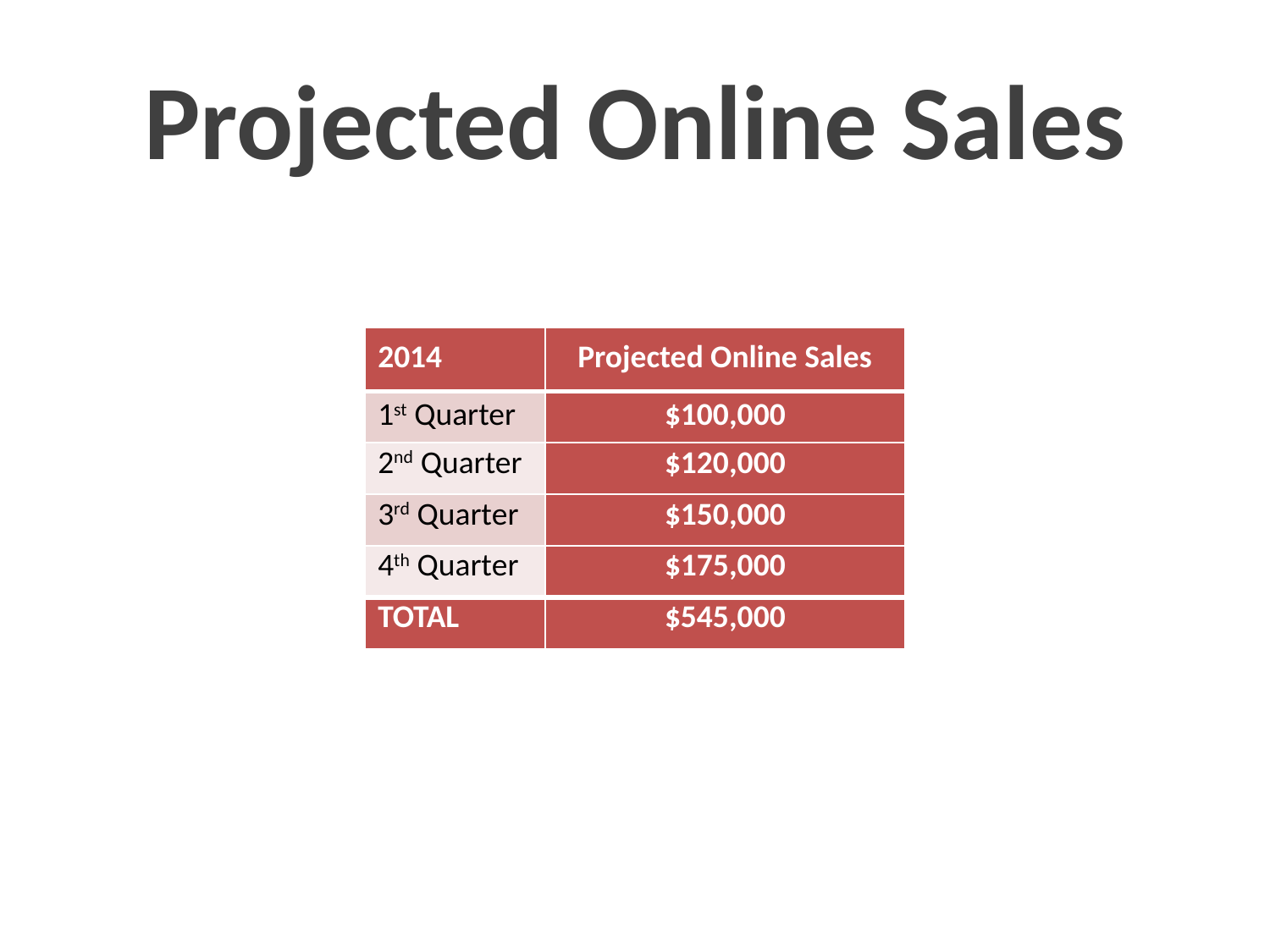

# Projected Online Sales
| 2014 | Projected Online Sales |
| --- | --- |
| 1st Quarter | $100,000 |
| 2nd Quarter | $120,000 |
| 3rd Quarter | $150,000 |
| 4th Quarter | $175,000 |
| TOTAL | $545,000 |